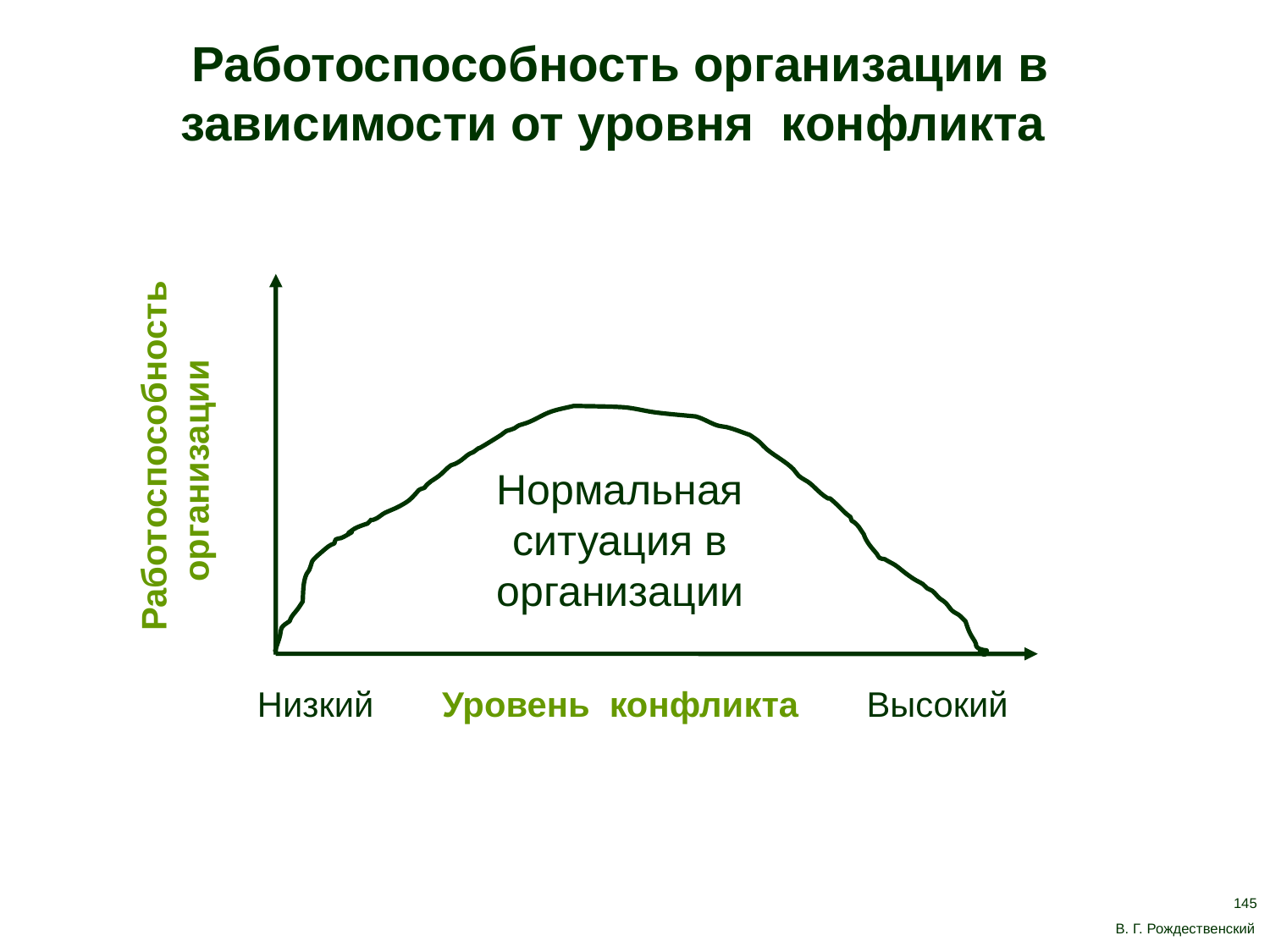

Работоспособность организации в зависимости от уровня  конфликта
Работоспособность
организации

Нормальная ситуация в организации

Низкий       Уровень  конфликта       Высокий
145
В. Г. Рождественский